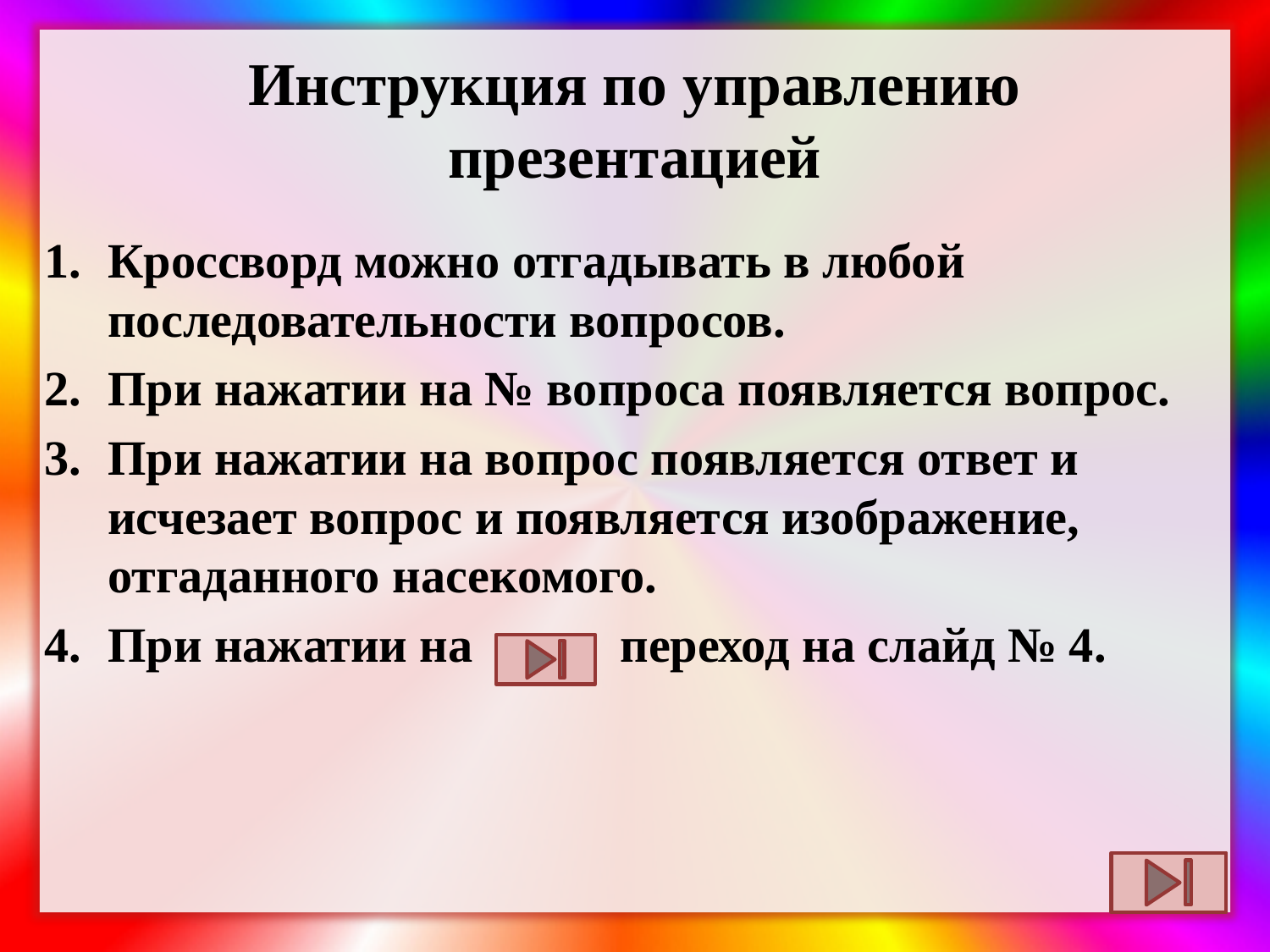

# Инструкция по управлению презентацией
Кроссворд можно отгадывать в любой последовательности вопросов.
При нажатии на № вопроса появляется вопрос.
При нажатии на вопрос появляется ответ и исчезает вопрос и появляется изображение, отгаданного насекомого.
При нажатии на            переход на слайд № 4.